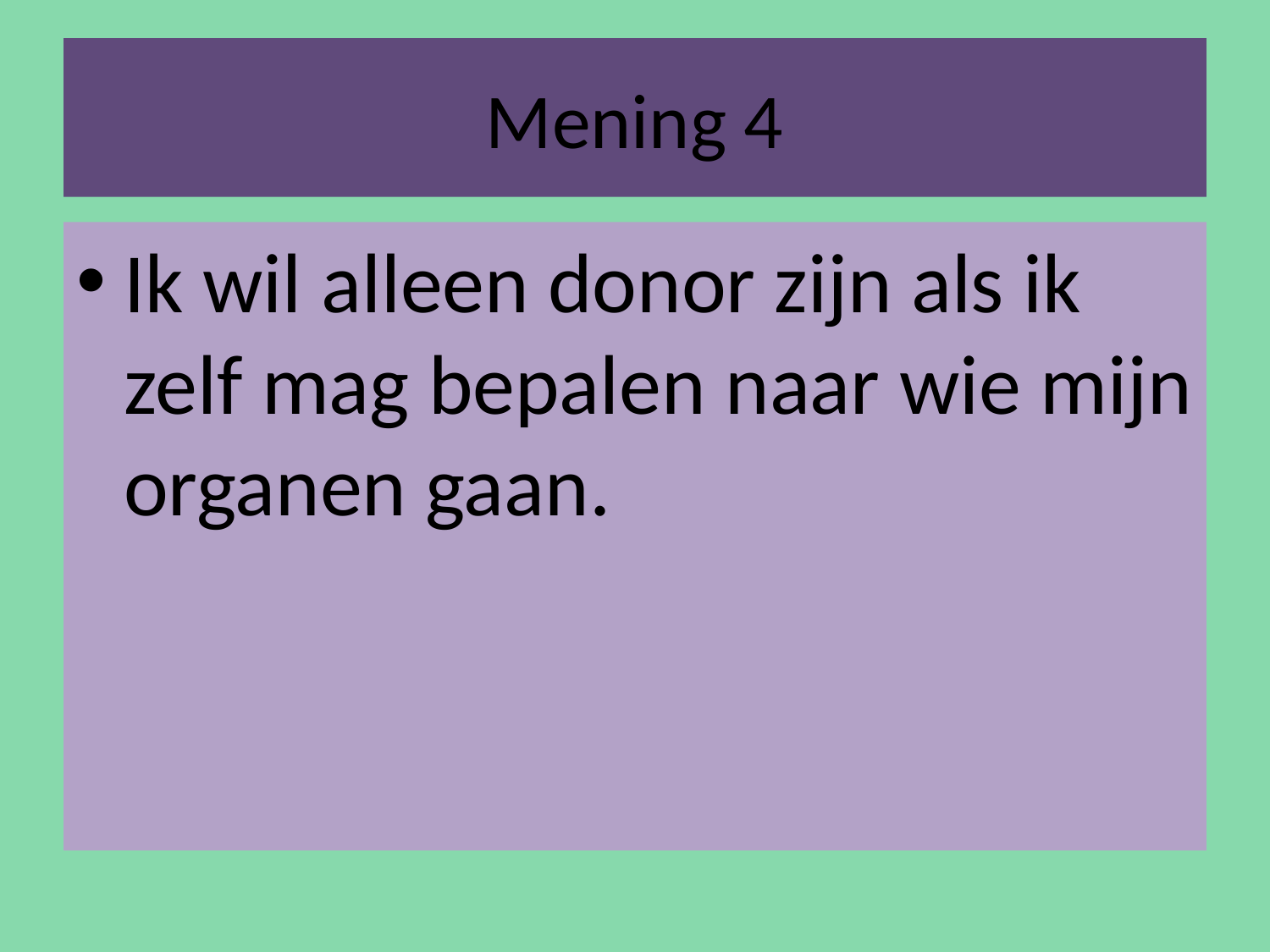

# Mening 4
Ik wil alleen donor zijn als ik zelf mag bepalen naar wie mijn organen gaan.